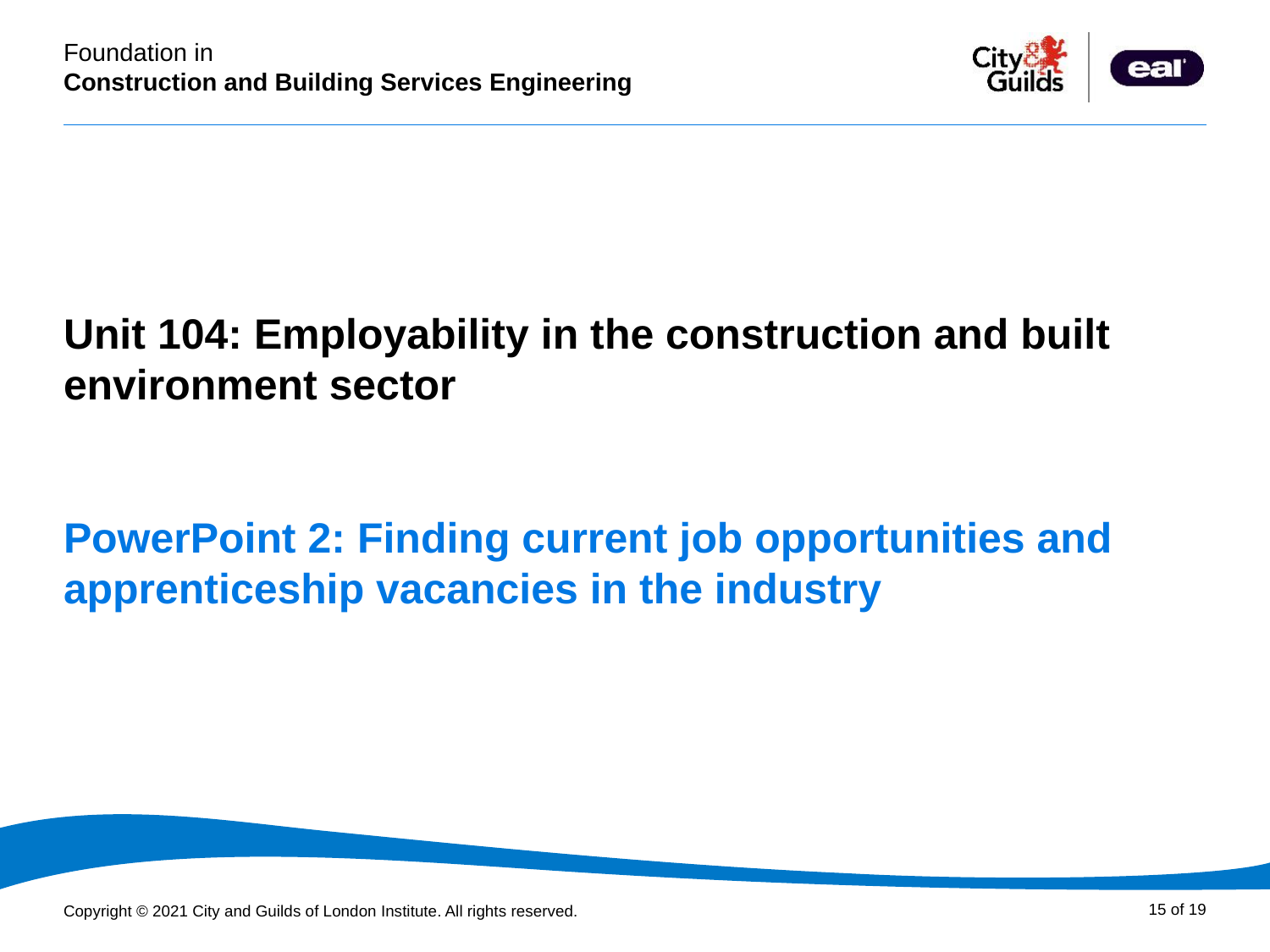

PowerPoint presentation
Unit 104: Employability in the construction and built environment sector
# PowerPoint 2: Finding current job opportunities and apprenticeship vacancies in the industry